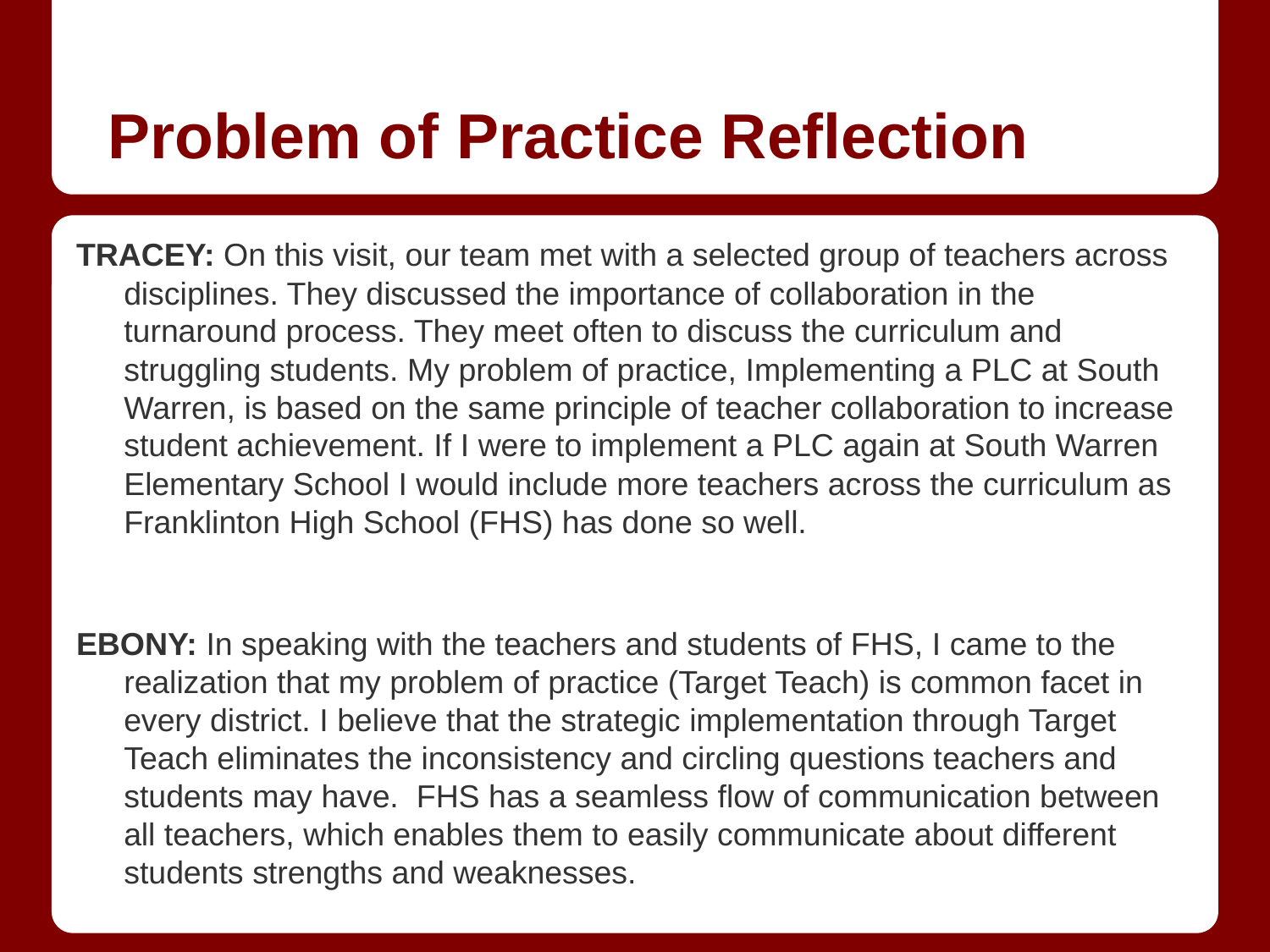

# Problem of Practice Reflection
TRACEY: On this visit, our team met with a selected group of teachers across disciplines. They discussed the importance of collaboration in the turnaround process. They meet often to discuss the curriculum and struggling students. My problem of practice, Implementing a PLC at South Warren, is based on the same principle of teacher collaboration to increase student achievement. If I were to implement a PLC again at South Warren Elementary School I would include more teachers across the curriculum as Franklinton High School (FHS) has done so well.

EBONY: In speaking with the teachers and students of FHS, I came to the realization that my problem of practice (Target Teach) is common facet in every district. I believe that the strategic implementation through Target Teach eliminates the inconsistency and circling questions teachers and students may have.  FHS has a seamless flow of communication between all teachers, which enables them to easily communicate about different students strengths and weaknesses.